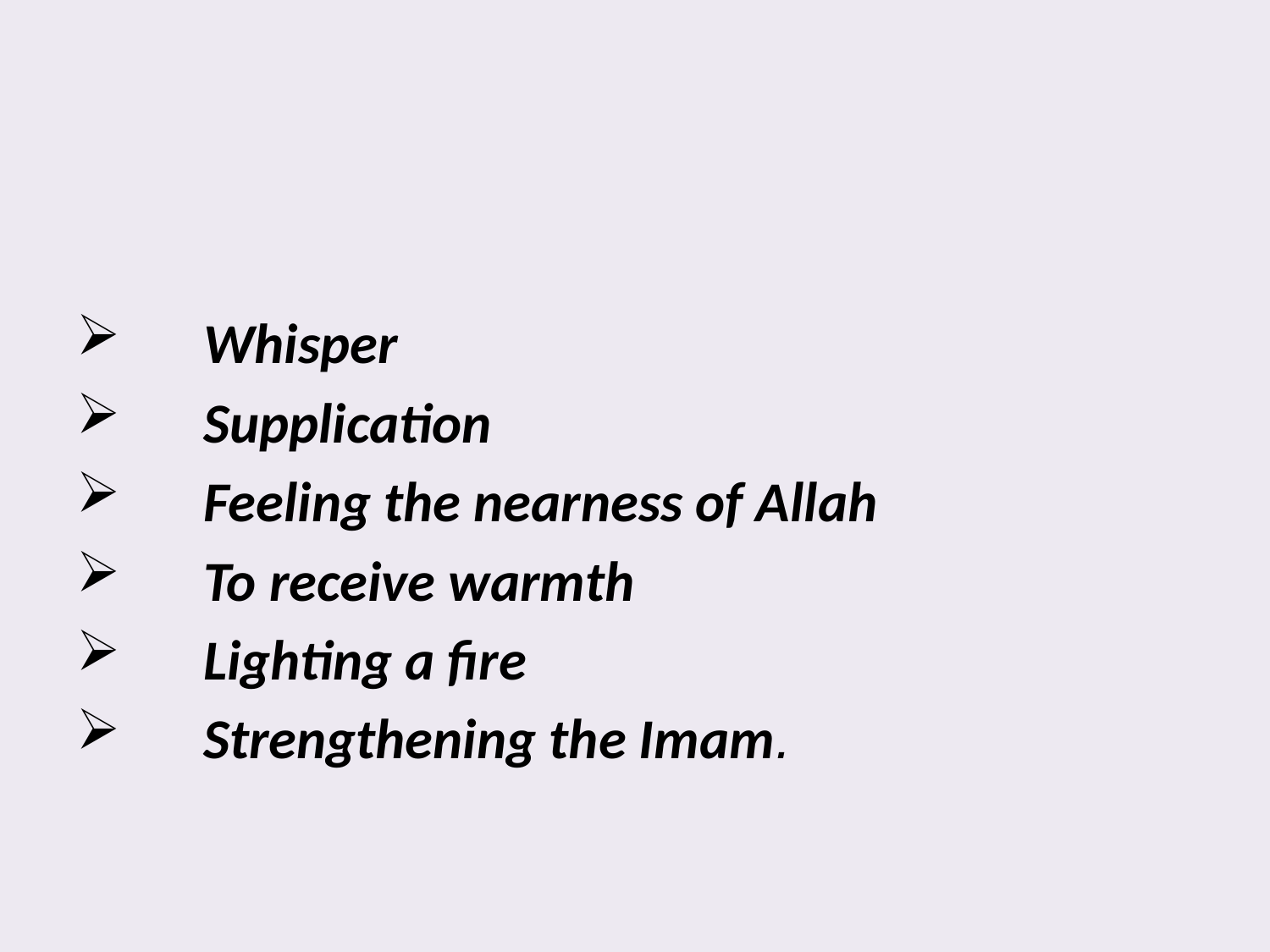

#

	Whisper
	Supplication
	Feeling the nearness of Allah
	To receive warmth
	Lighting a fire
	Strengthening the Imam.